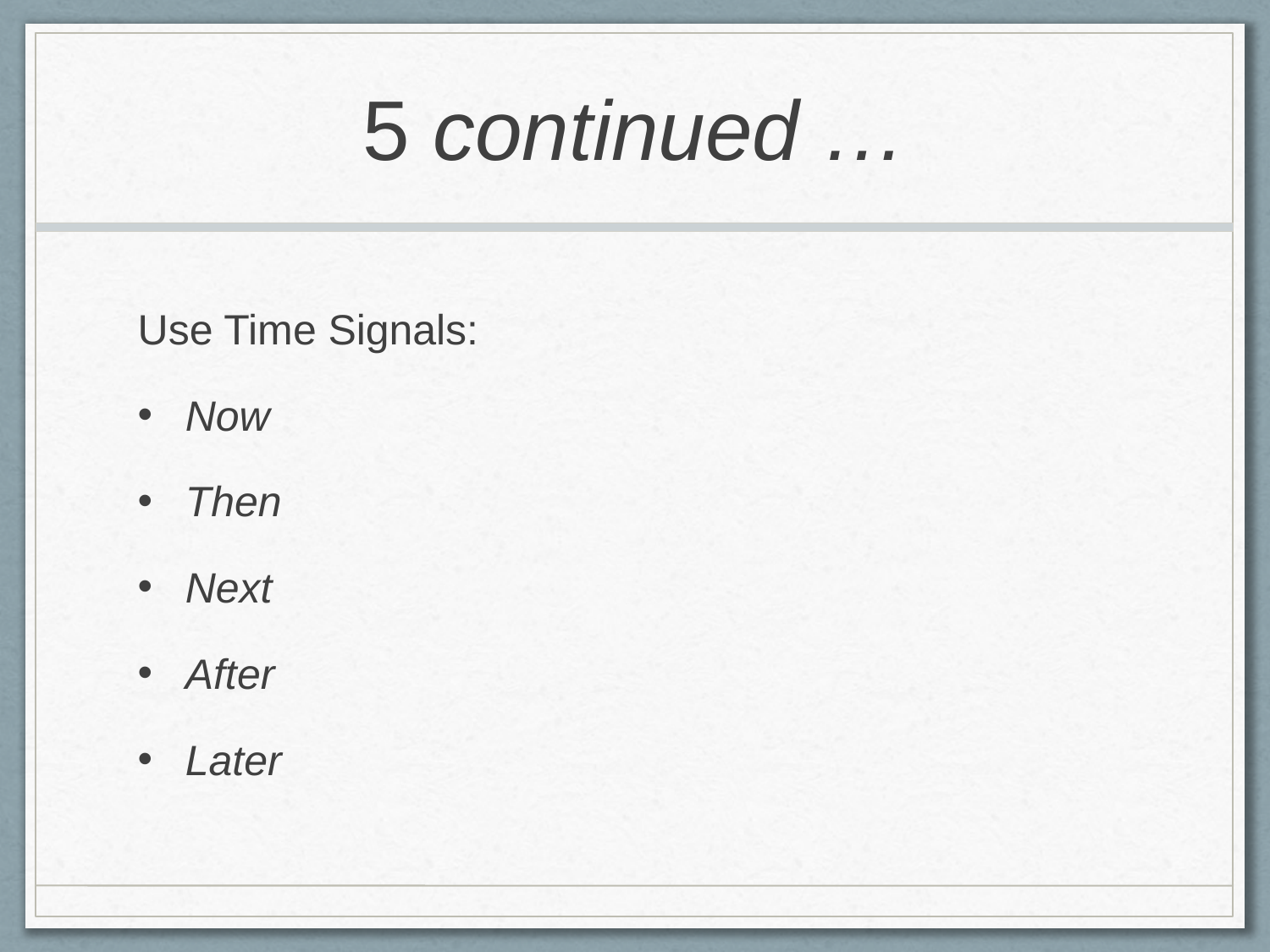

# 5 continued …
Use Time Signals:
Now
Then
Next
After
Later